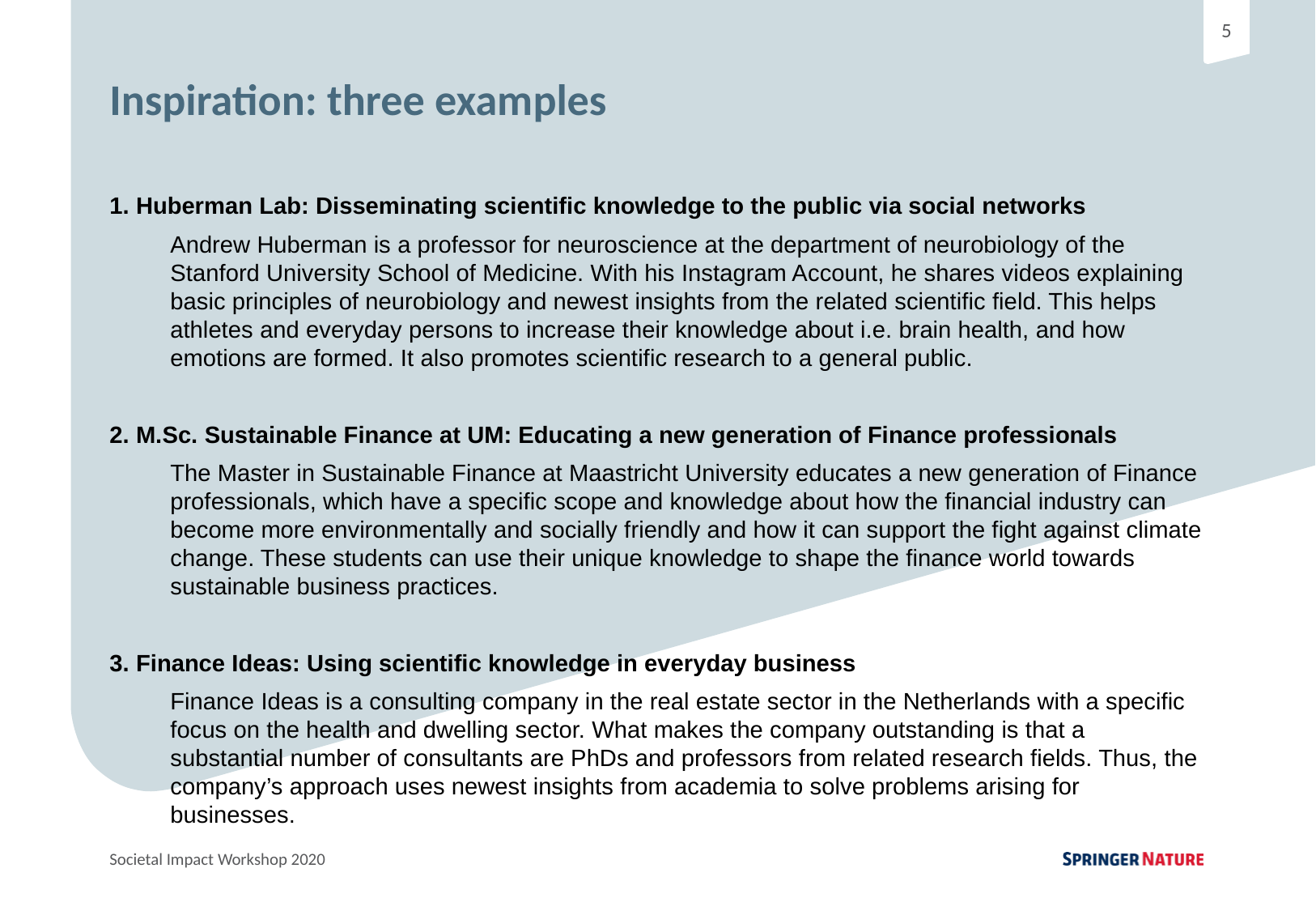

Inspiration: three examples
1. Huberman Lab: Disseminating scientific knowledge to the public via social networks
Andrew Huberman is a professor for neuroscience at the department of neurobiology of the Stanford University School of Medicine. With his Instagram Account, he shares videos explaining basic principles of neurobiology and newest insights from the related scientific field. This helps athletes and everyday persons to increase their knowledge about i.e. brain health, and how emotions are formed. It also promotes scientific research to a general public.

2. M.Sc. Sustainable Finance at UM: Educating a new generation of Finance professionals
The Master in Sustainable Finance at Maastricht University educates a new generation of Finance professionals, which have a specific scope and knowledge about how the financial industry can become more environmentally and socially friendly and how it can support the fight against climate change. These students can use their unique knowledge to shape the finance world towards sustainable business practices.

3. Finance Ideas: Using scientific knowledge in everyday business
Finance Ideas is a consulting company in the real estate sector in the Netherlands with a specific focus on the health and dwelling sector. What makes the company outstanding is that a substantial number of consultants are PhDs and professors from related research fields. Thus, the company’s approach uses newest insights from academia to solve problems arising for businesses.